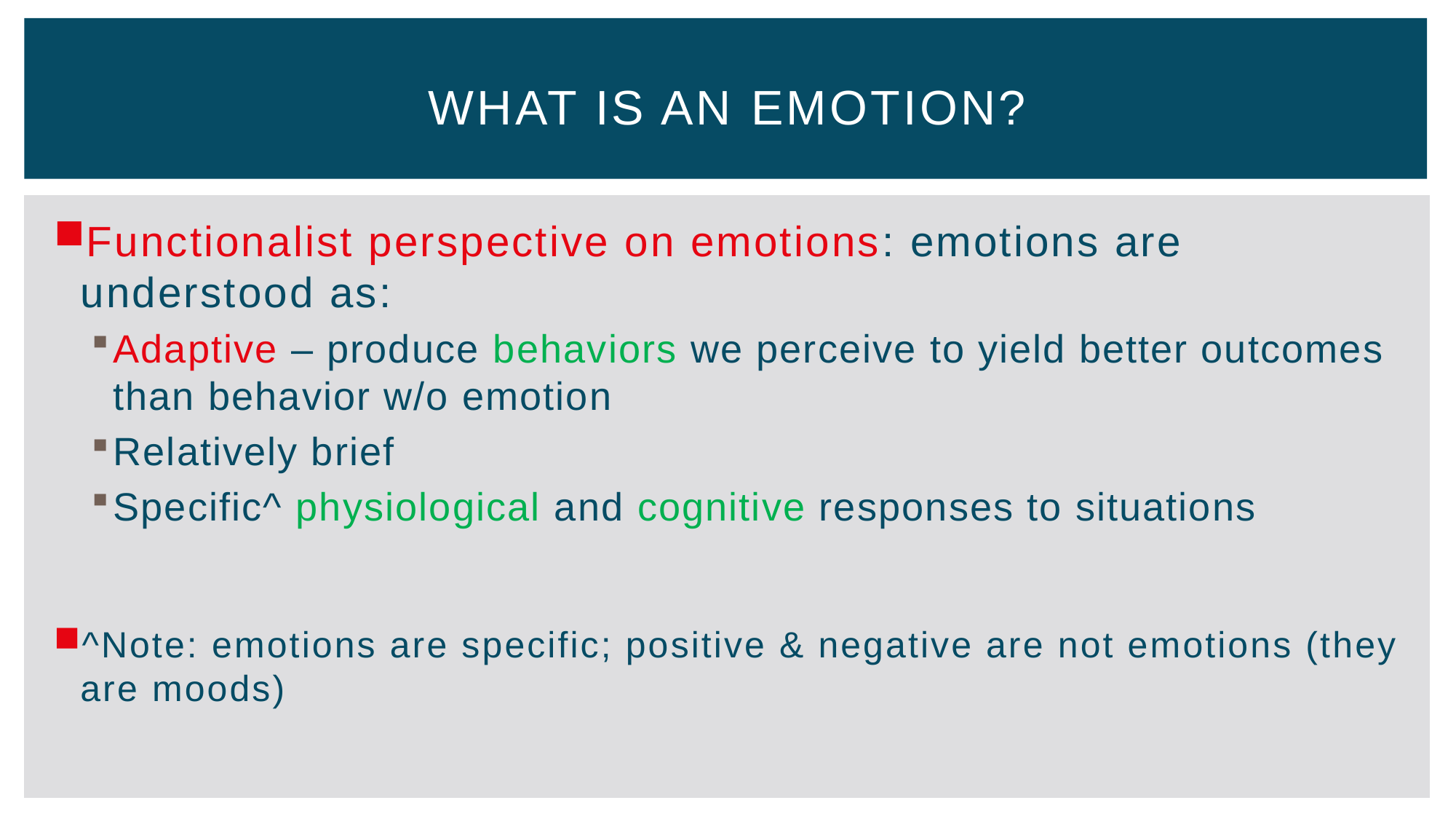

# What is an Emotion?

Functionalist perspective on emotions: emotions are understood as:
Adaptive – produce behaviors we perceive to yield better outcomes than behavior w/o emotion
Relatively brief
Specific^ physiological and cognitive responses to situations

^Note: emotions are specific; positive & negative are not emotions (they are moods)